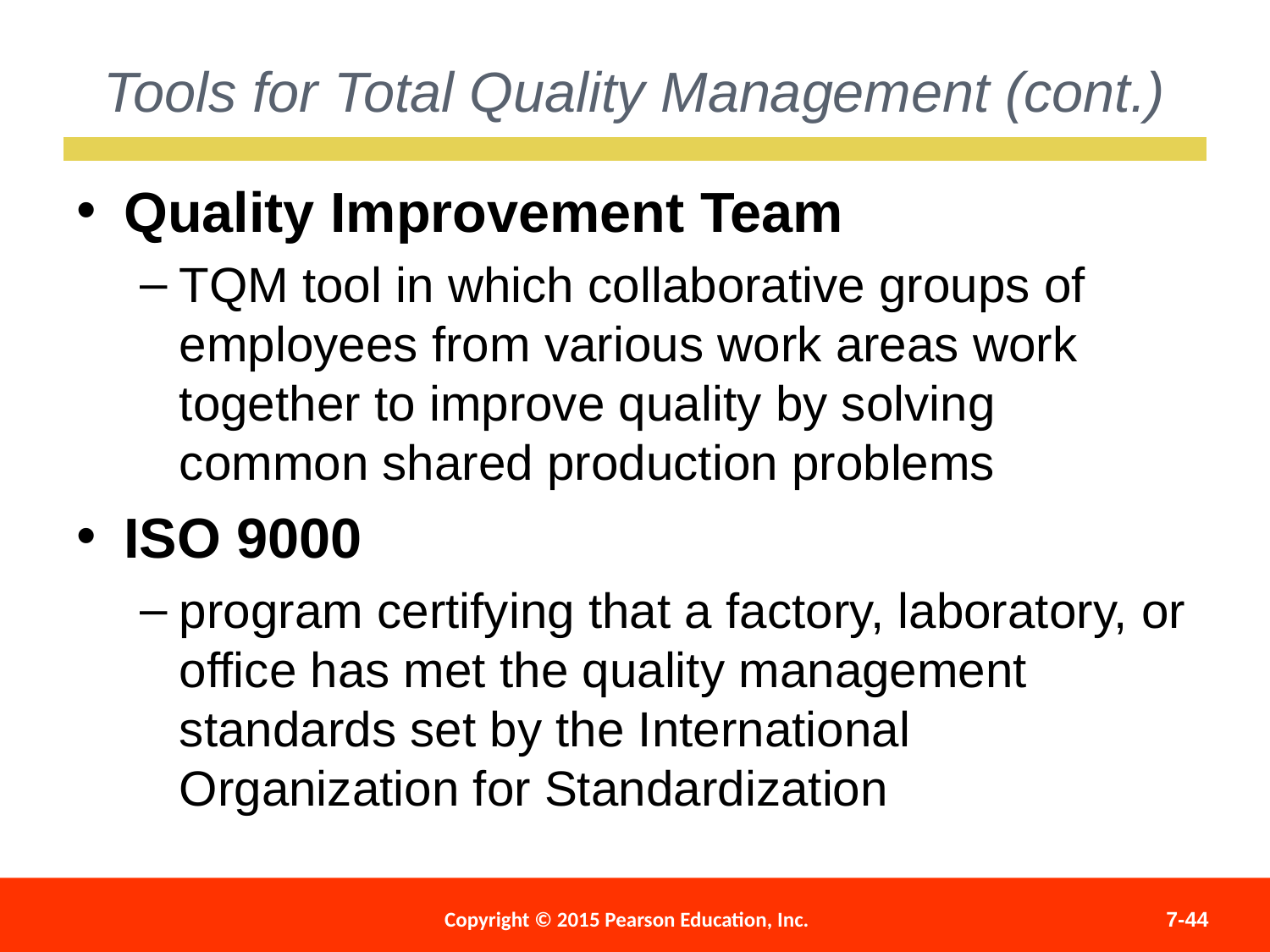

Tools for Total Quality Management (cont.)
Quality Improvement Team
TQM tool in which collaborative groups of employees from various work areas work together to improve quality by solving common shared production problems
ISO 9000
program certifying that a factory, laboratory, or office has met the quality management standards set by the International Organization for Standardization